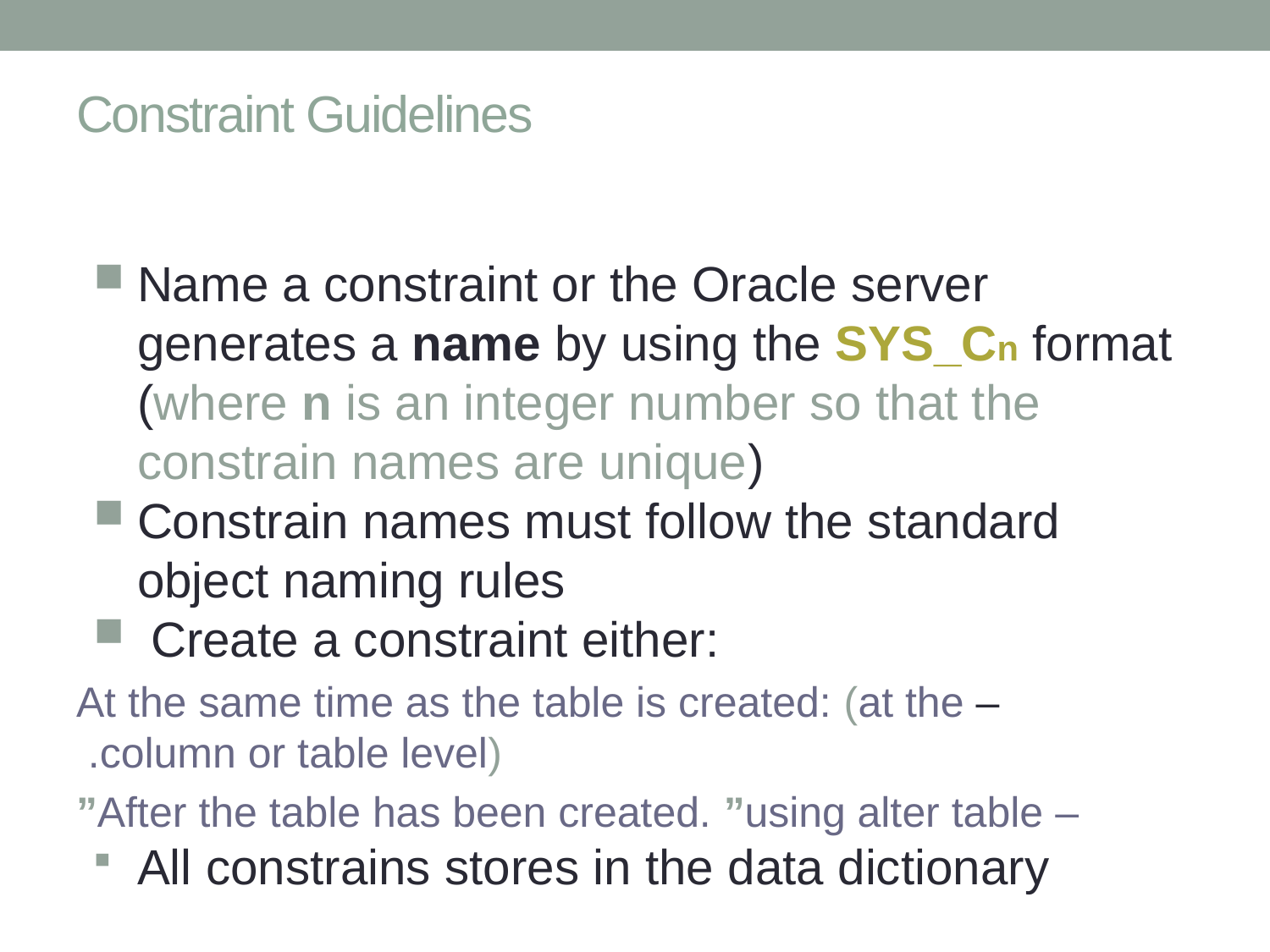

# Constraint Guidelines
Name a constraint or the Oracle server generates a name by using the SYS_Cn format (where n is an integer number so that the constrain names are unique)
Constrain names must follow the standard object naming rules
 Create a constraint either:
– At the same time as the table is created: (at the column or table level).
– After the table has been created. ”using alter table”
All constrains stores in the data dictionary